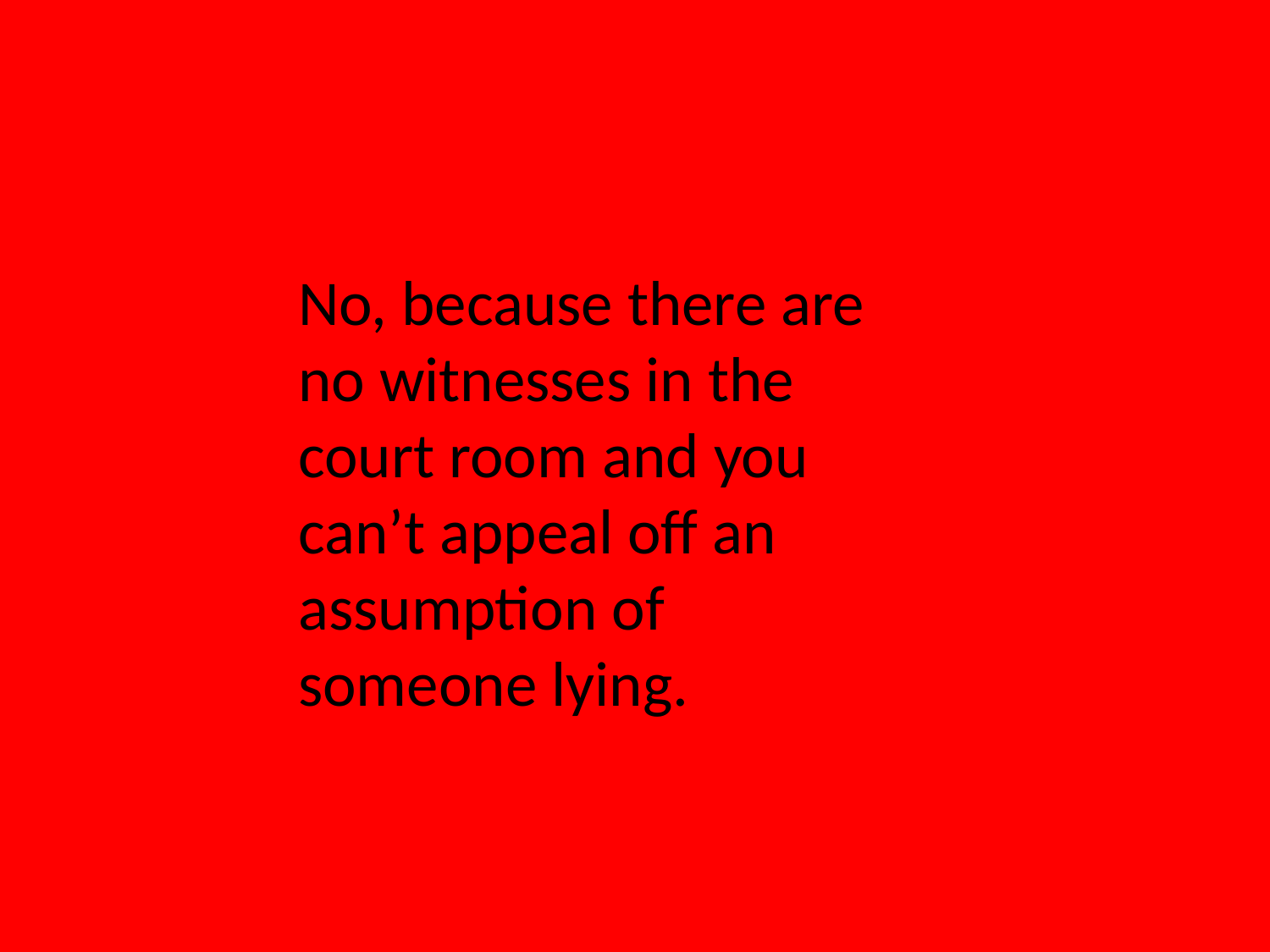

No, because there are no witnesses in the court room and you can’t appeal off an assumption of someone lying.